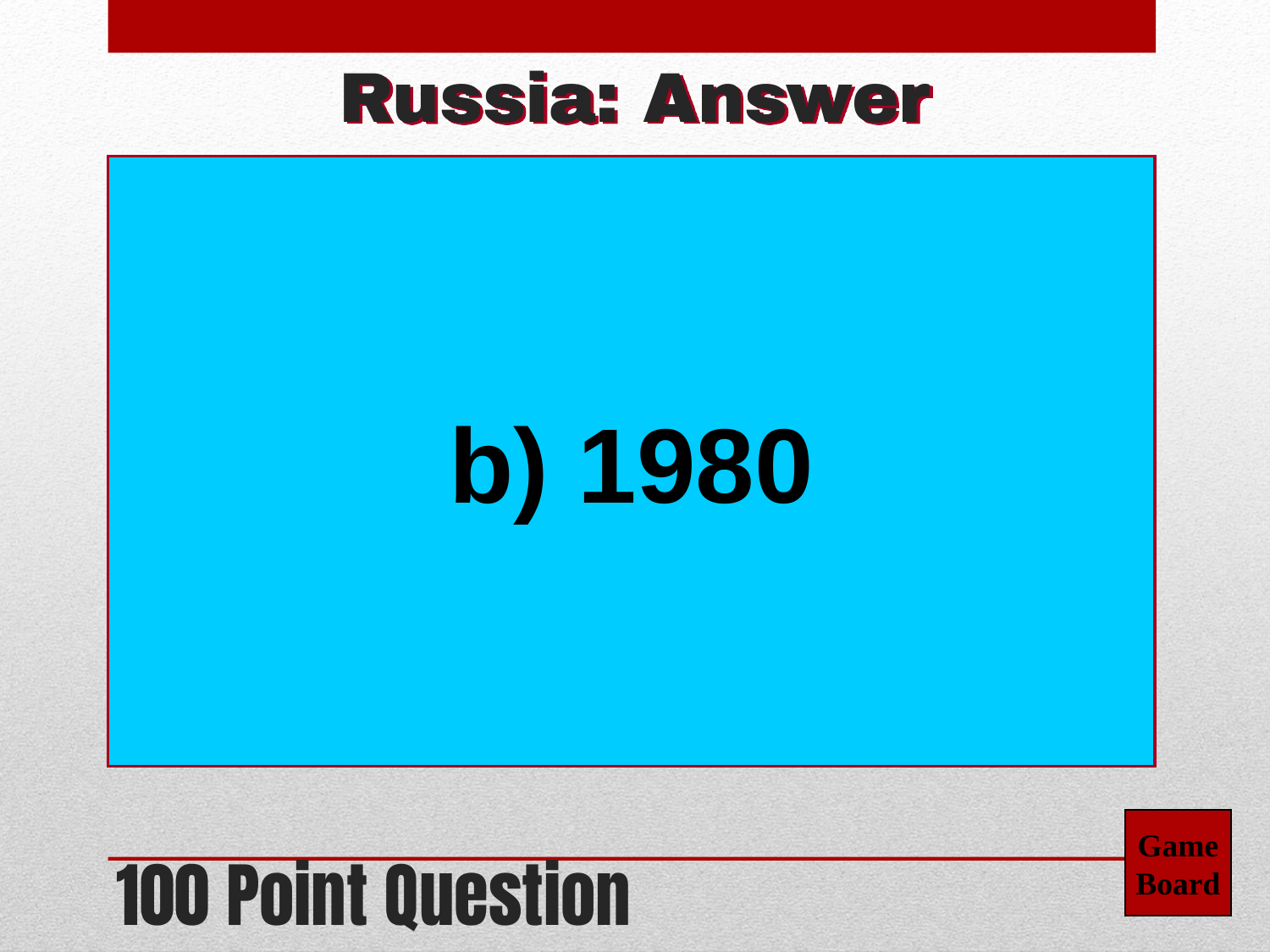

Russia: Answer
b) 1980
Game
Board
100 Point Question